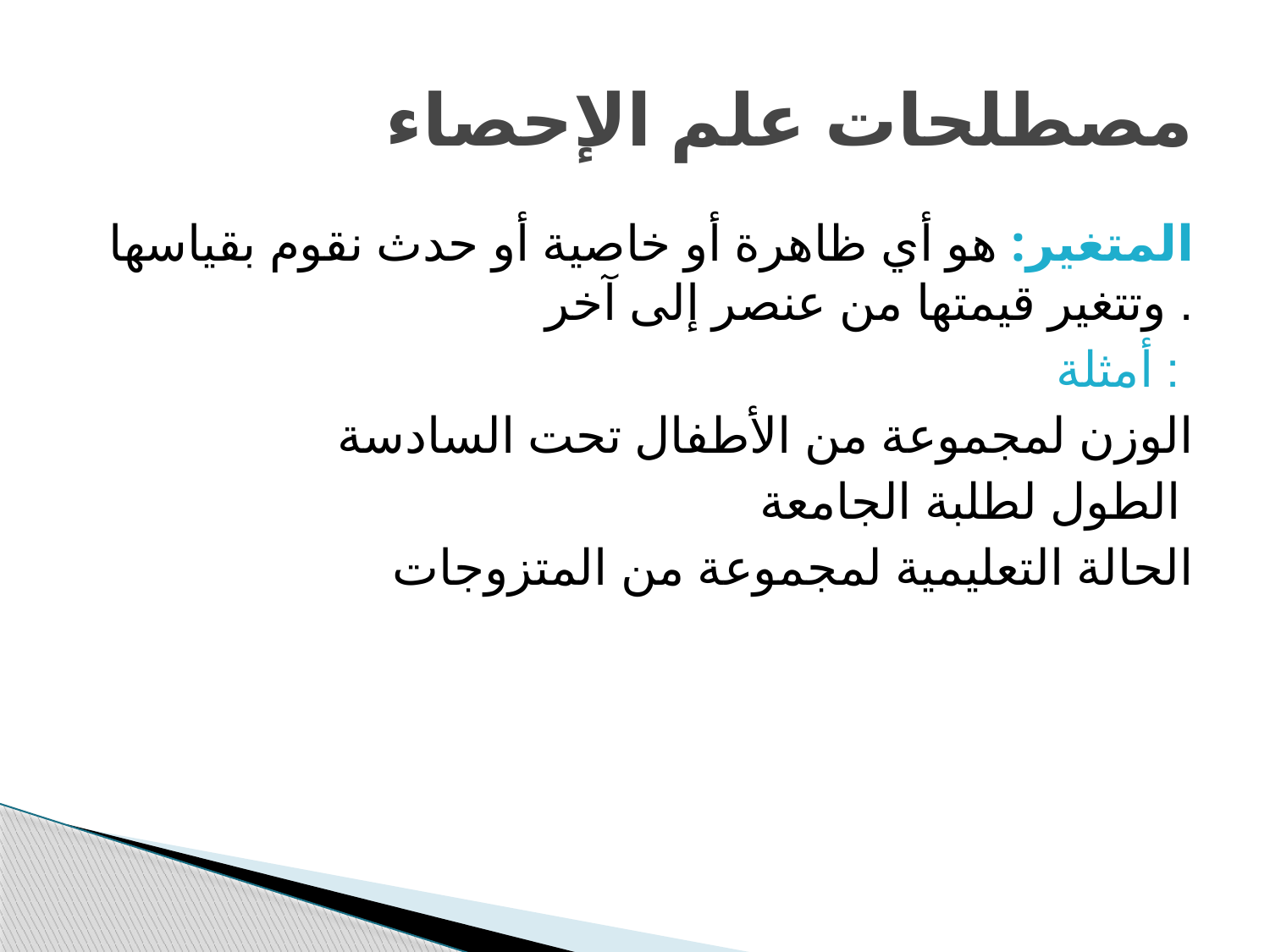

# مصطلحات علم الإحصاء
المتغير: هو أي ظاهرة أو خاصية أو حدث نقوم بقياسها وتتغير قيمتها من عنصر إلى آخر .
  أمثلة :
   الوزن لمجموعة من الأطفال تحت السادسة
   الطول لطلبة الجامعة
   الحالة التعليمية لمجموعة من المتزوجات